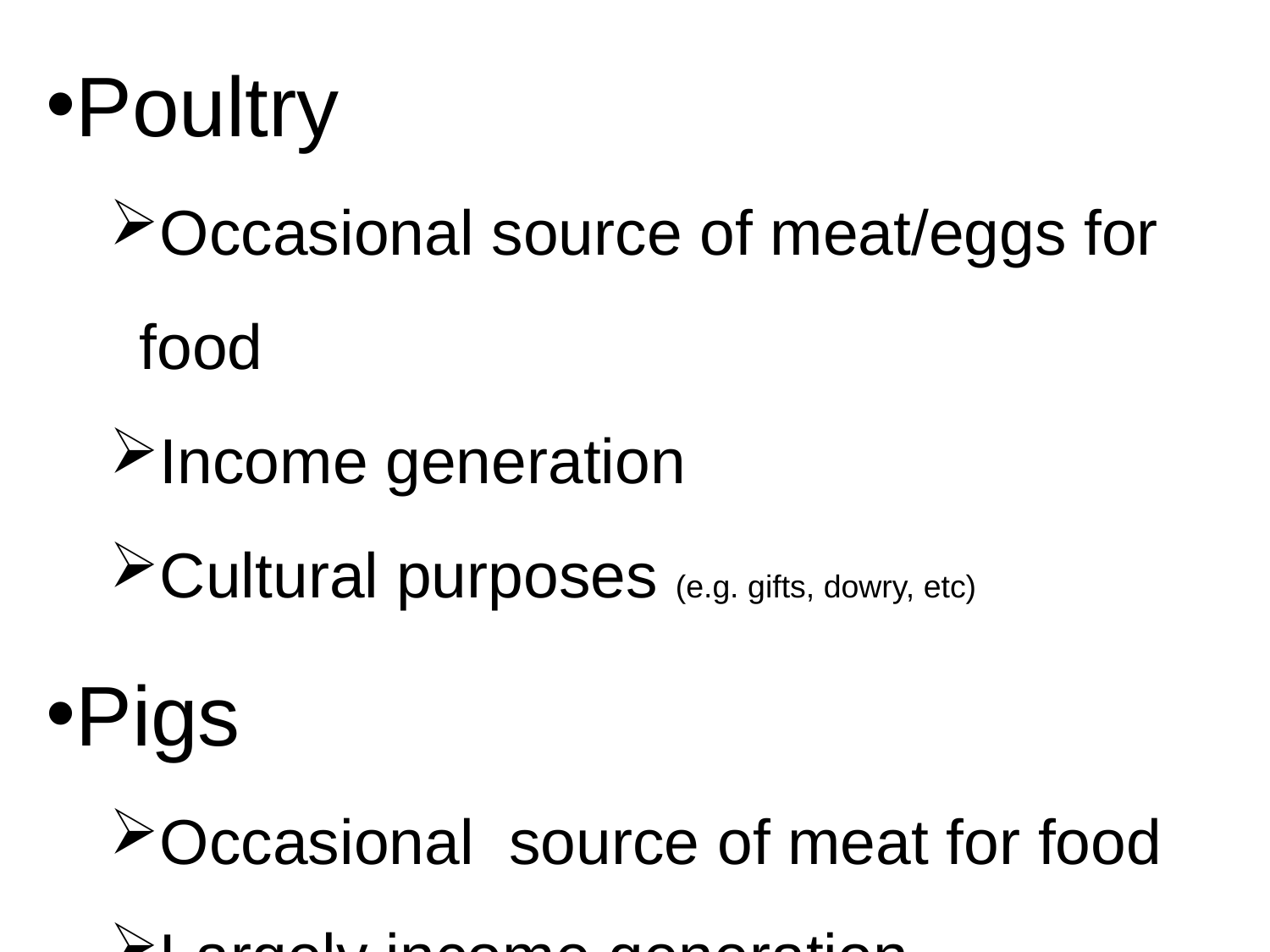

Poultry
Occasional source of meat/eggs for food
Income generation
Cultural purposes (e.g. gifts, dowry, etc)
Pigs
Occasional  source of meat for food
Largely income generation